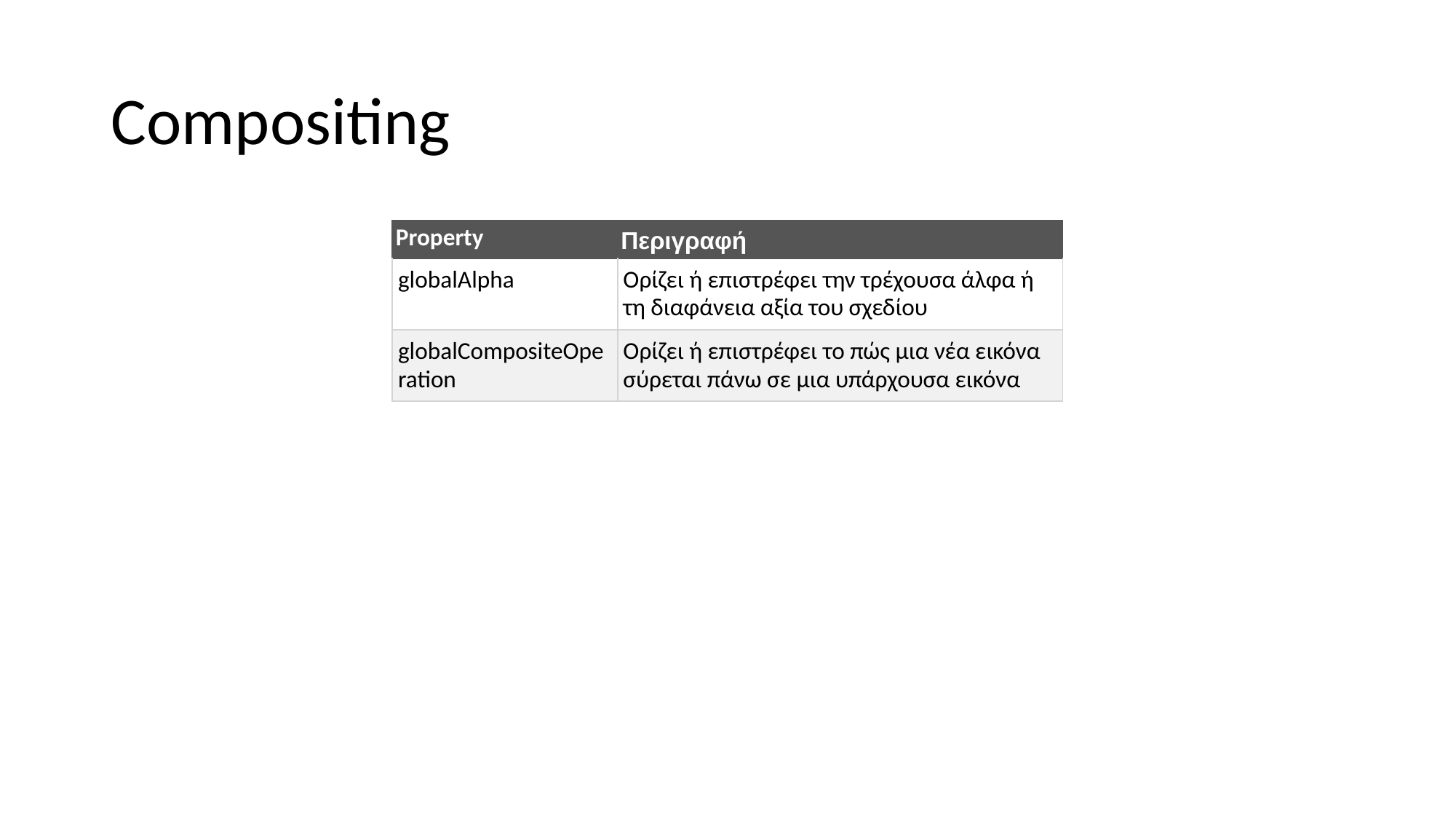

# Compositing
| Property | Περιγραφή |
| --- | --- |
| globalAlpha | Ορίζει ή επιστρέφει την τρέχουσα άλφα ή τη διαφάνεια αξία του σχεδίου |
| globalCompositeOperation | Ορίζει ή επιστρέφει το πώς μια νέα εικόνα σύρεται πάνω σε μια υπάρχουσα εικόνα |